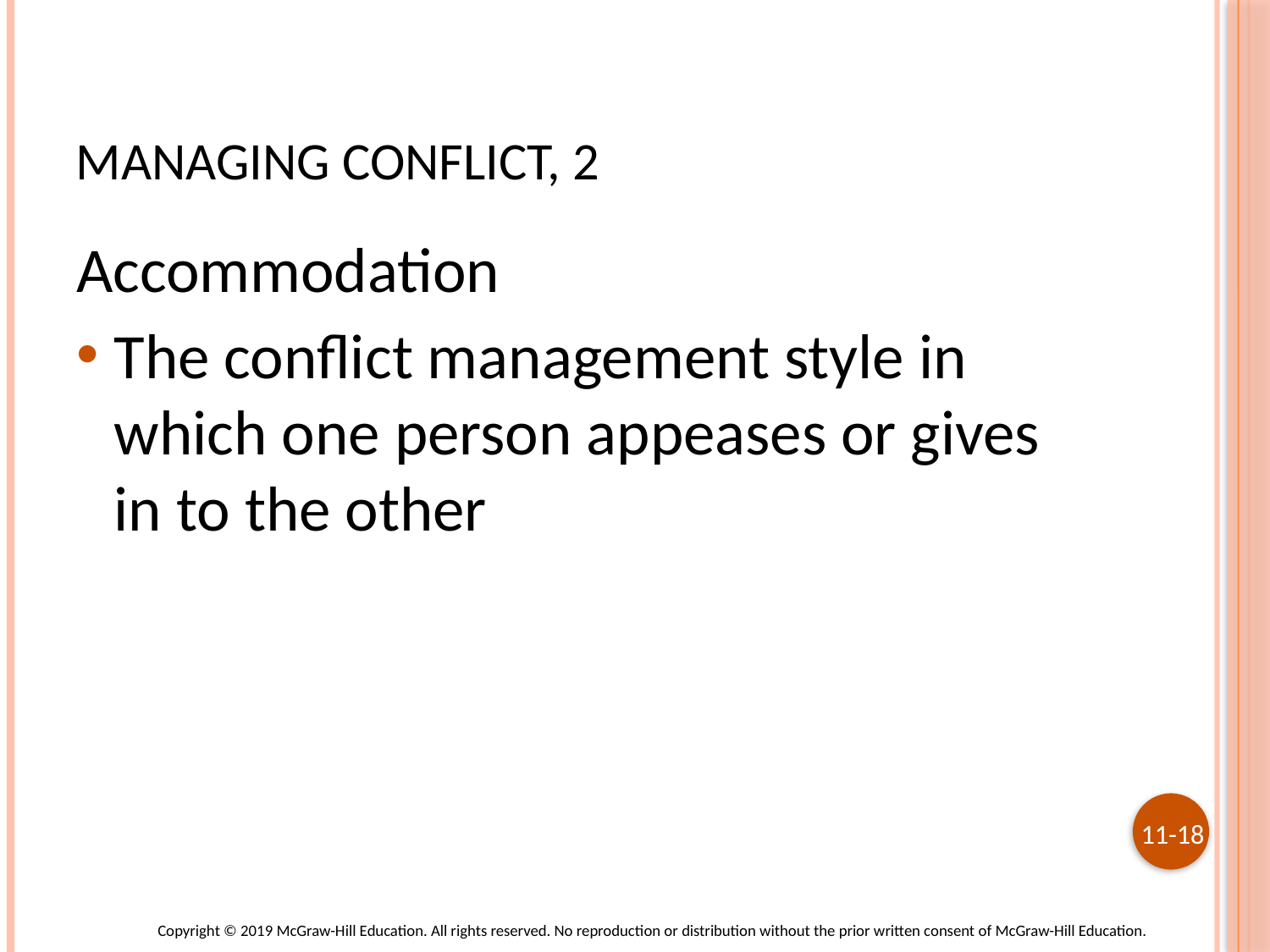

# Managing Conflict, 2
Accommodation
The conflict management style in which one person appeases or gives in to the other